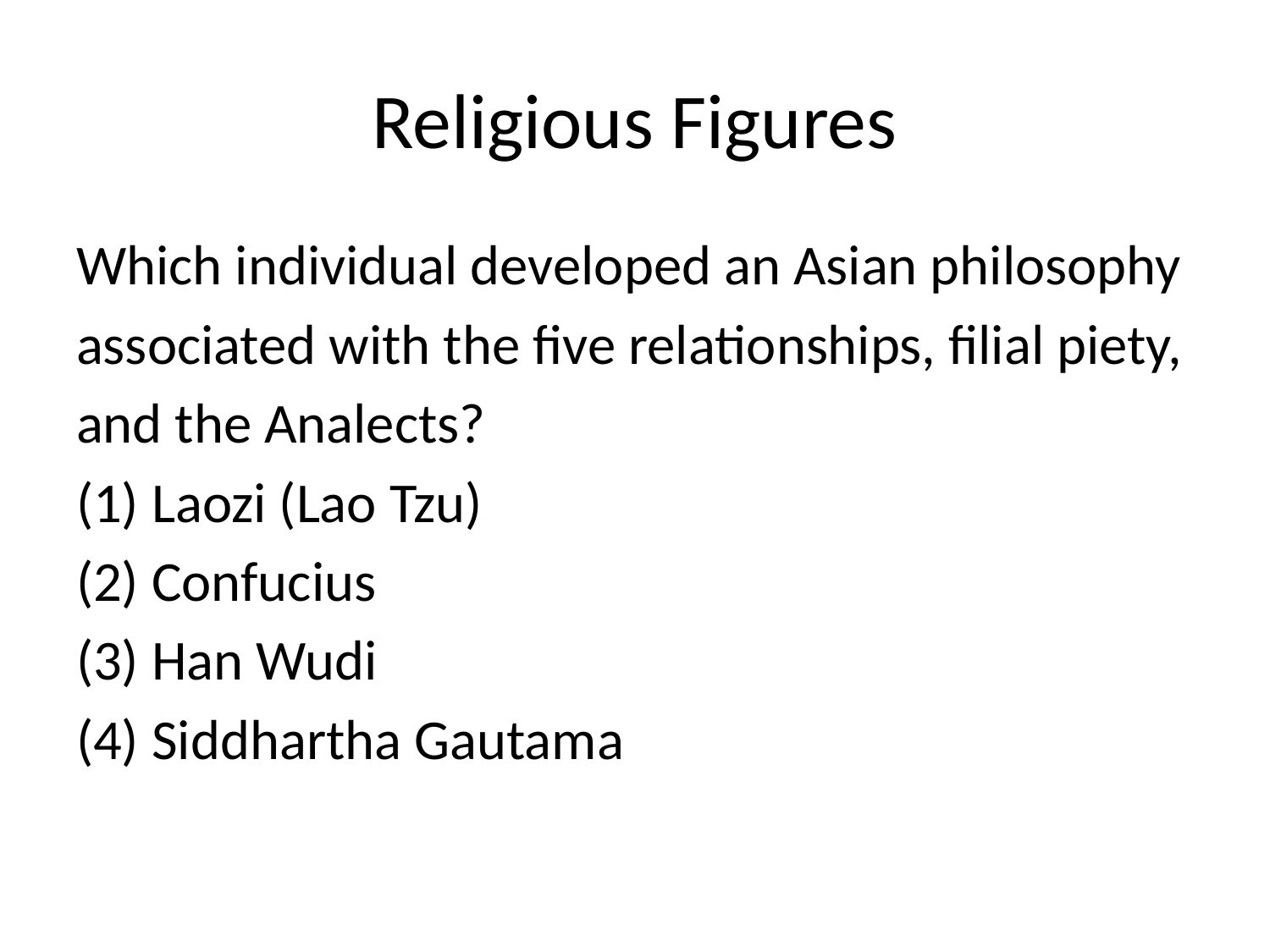

# Religious Figures
Which individual developed an Asian philosophy
associated with the five relationships, filial piety,
and the Analects?
(1) Laozi (Lao Tzu)
(2) Confucius
(3) Han Wudi
(4) Siddhartha Gautama